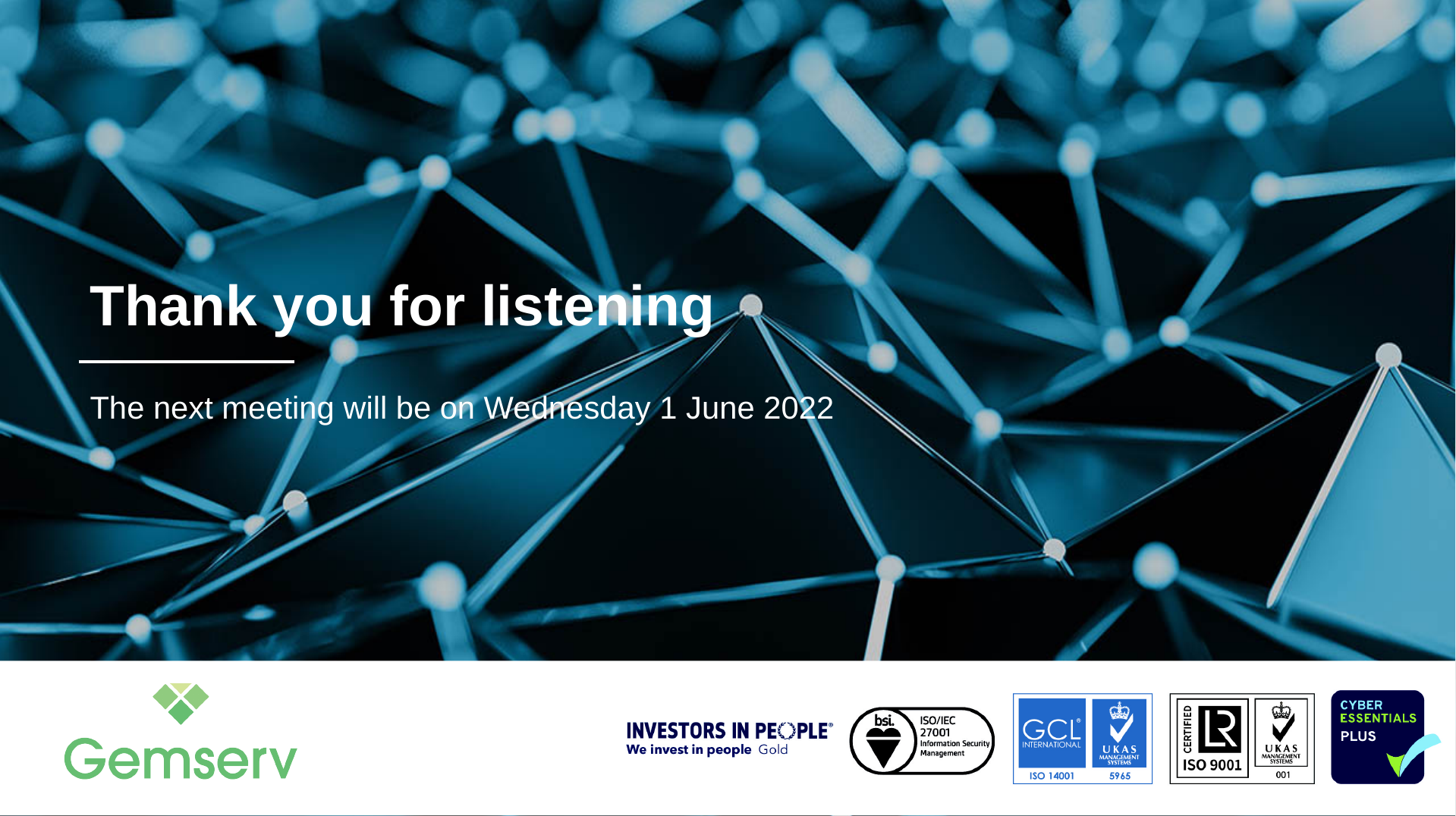

Thank you for listening
The next meeting will be on Wednesday 1 June 2022